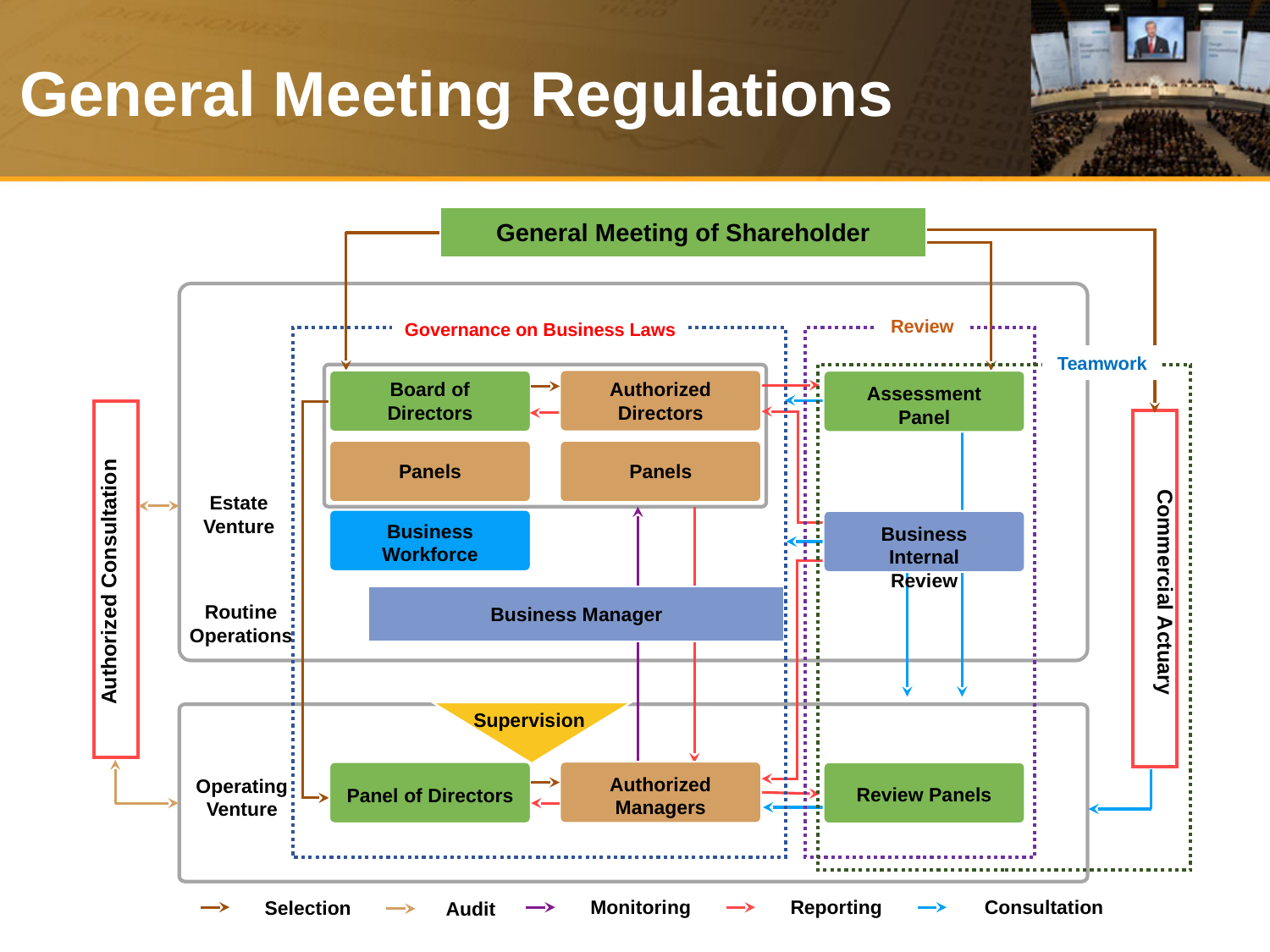

General Meeting Regulations

General Meeting of Shareholder
Review
Governance on Business Laws

Teamwork

Authorized Directors
Board of Directors
Assessment Panel
Authorized Consultation
Panels
Panels
Commercial Actuary
Estate Venture
Business Workforce
Business Internal Review
Routine Operations
Business Manager
Supervision
Authorized Managers
Operating Venture
Review Panels
Panel of Directors
Monitoring
Reporting
Consultation
Selection
Audit